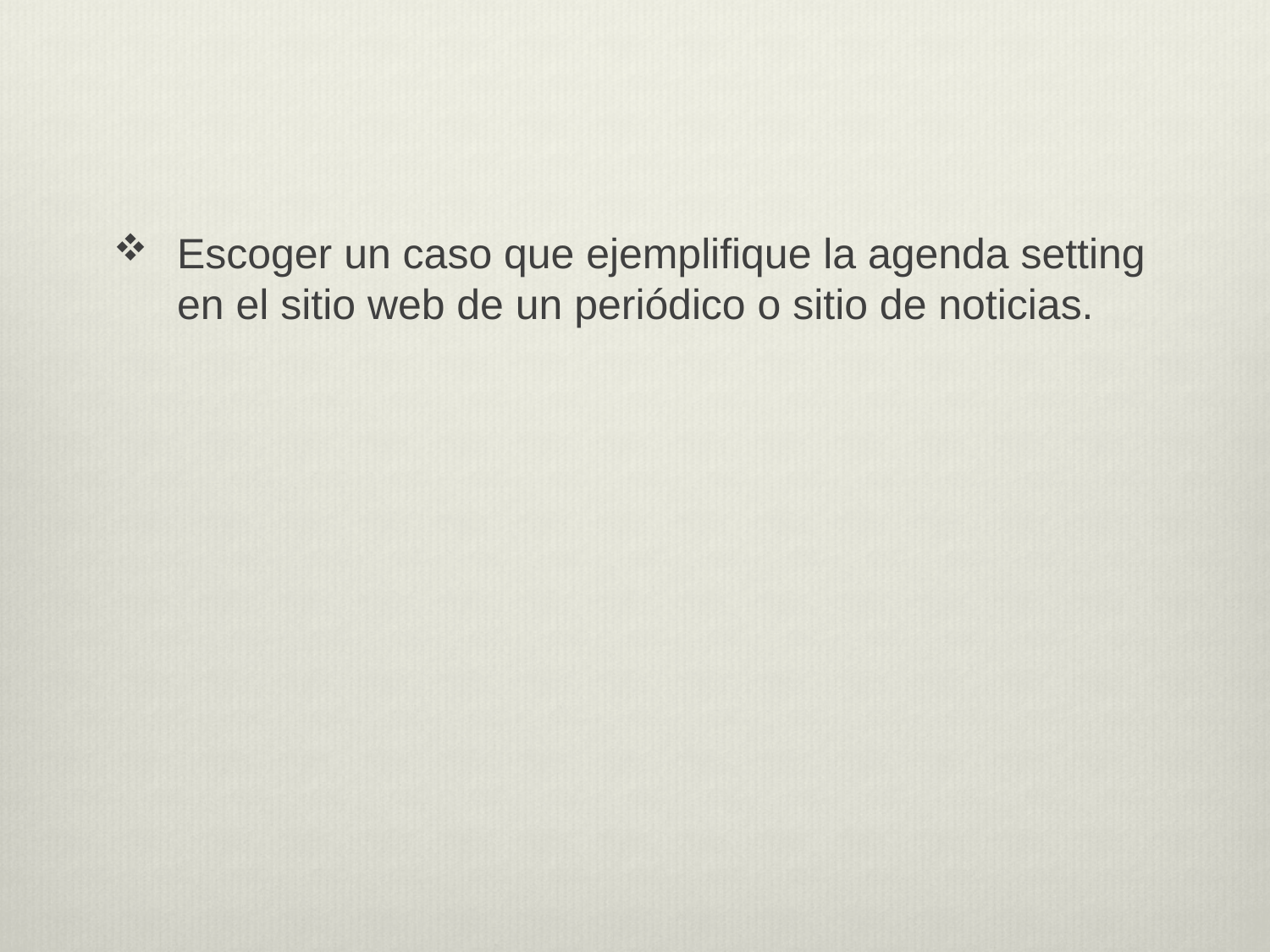

Escoger un caso que ejemplifique la agenda setting en el sitio web de un periódico o sitio de noticias.